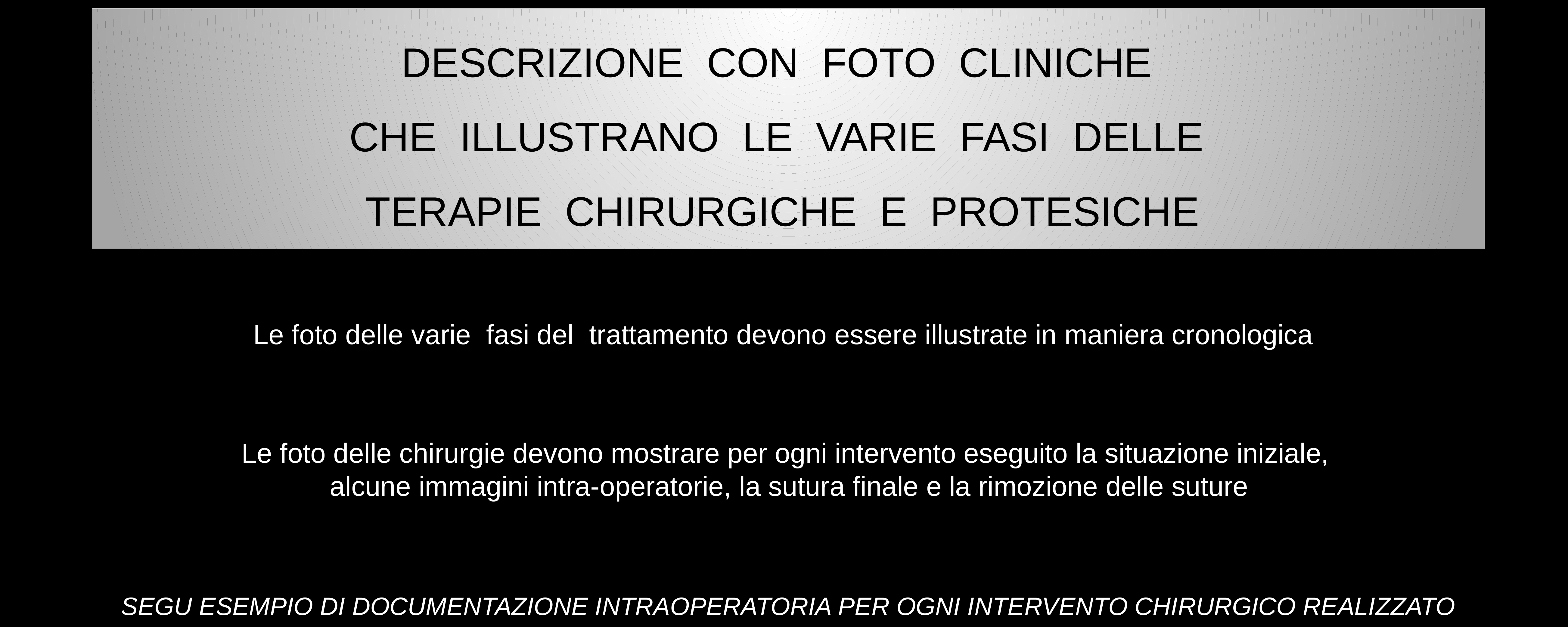

DESCRIZIONE  CON  FOTO  CLINICHE
CHE  ILLUSTRANO  LE  VARIE  FASI  DELLE
TERAPIE  CHIRURGICHE  E  PROTESICHE

Le foto delle varie  fasi del  trattamento devono essere illustrate in maniera cronologica
Le foto delle chirurgie devono mostrare per ogni intervento eseguito la situazione iniziale,
alcune immagini intra-operatorie, la sutura finale e la rimozione delle suture
SEGU ESEMPIO DI DOCUMENTAZIONE INTRAOPERATORIA PER OGNI INTERVENTO CHIRURGICO REALIZZATO